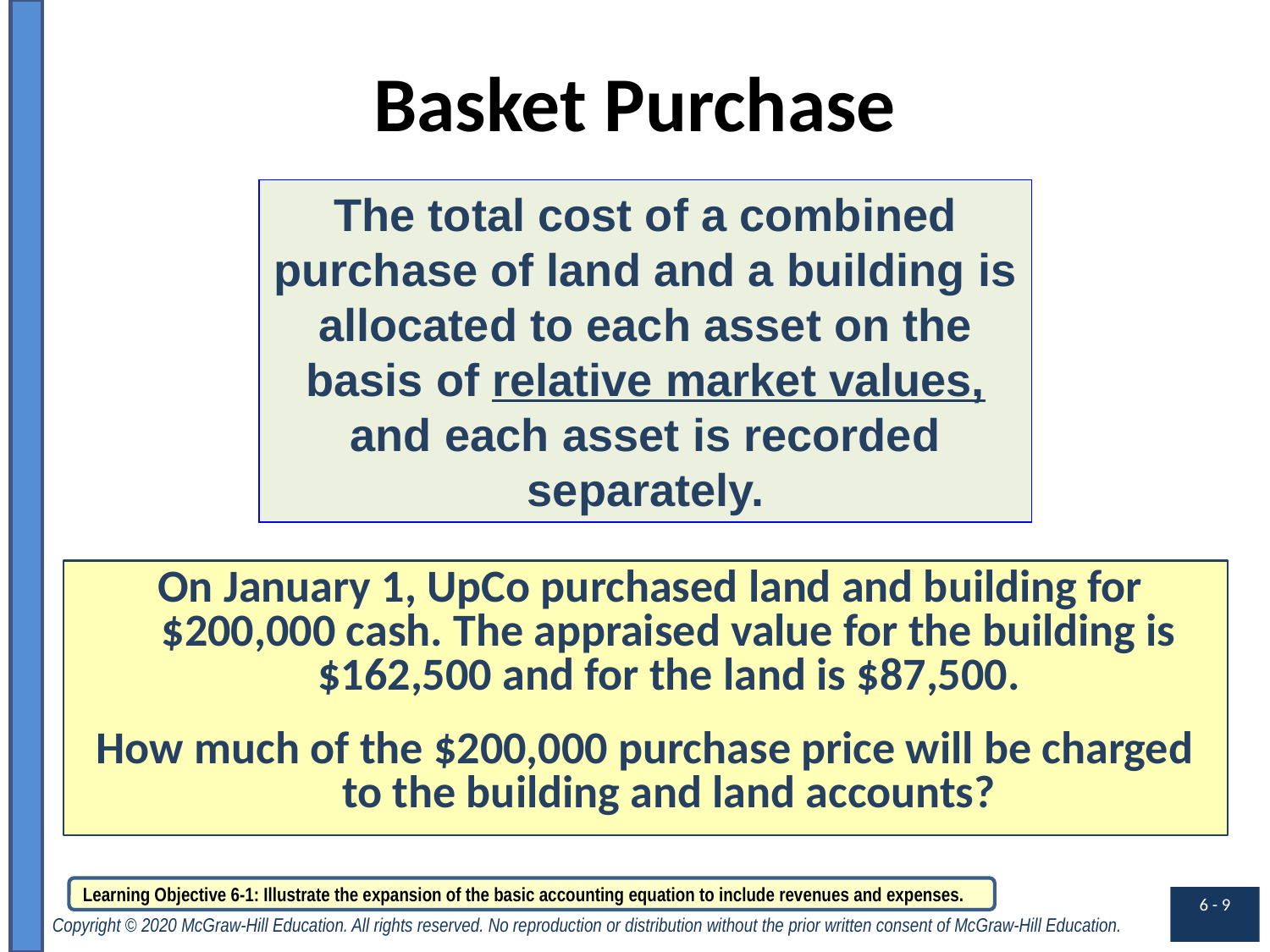

# Basket Purchase
The total cost of a combined purchase of land and a building is allocated to each asset on the basis of relative market values, and each asset is recorded separately.
 On January 1, UpCo purchased land and building for $200,000 cash. The appraised value for the building is $162,500 and for the land is $87,500.

How much of the $200,000 purchase price will be charged to the building and land accounts?
Learning Objective 6-1: Illustrate the expansion of the basic accounting equation to include revenues and expenses.